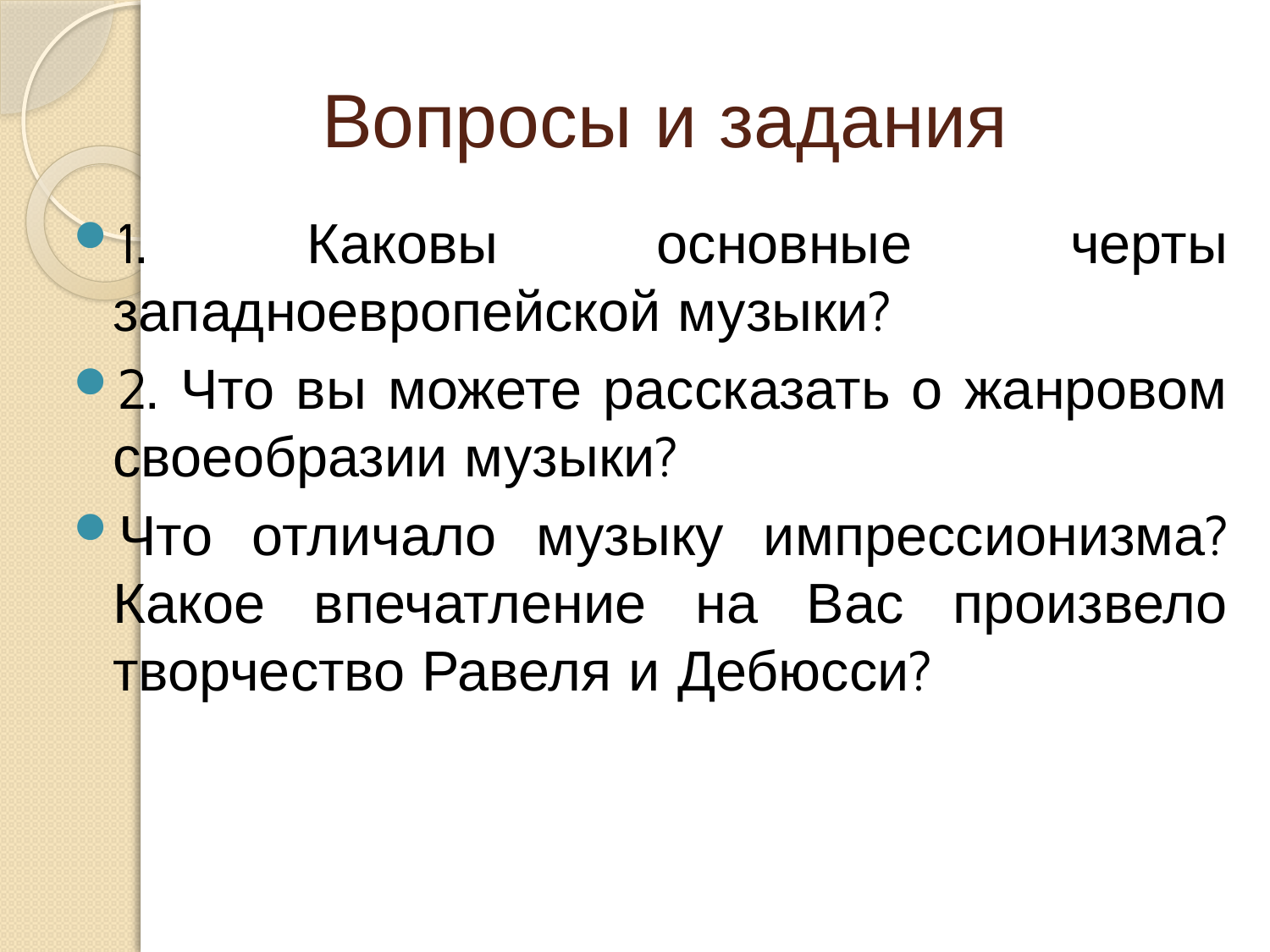

# Вопросы и задания
1. Каковы основные черты западноевропейской музыки?
2. Что вы можете рассказать о жанровом своеобразии музыки?
Что отличало музыку импрессионизма? Какое впечатление на Вас произвело творчество Равеля и Дебюсси?